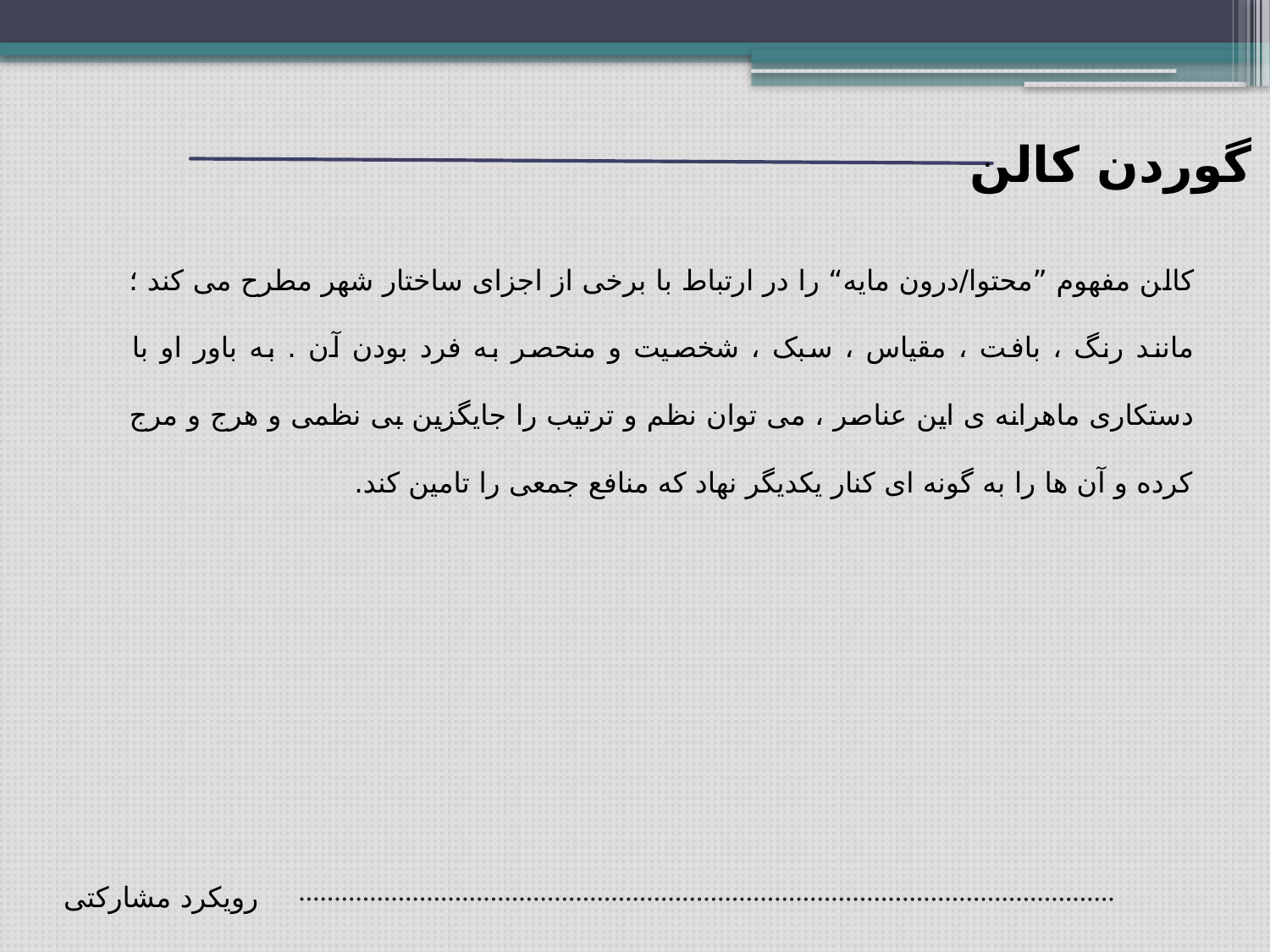

گوردن کالن
کالن مفهوم ”محتوا/درون مایه“ را در ارتباط با برخی از اجزای ساختار شهر مطرح می کند ؛ مانند رنگ ، بافت ، مقیاس ، سبک ، شخصیت و منحصر به فرد بودن آن . به باور او با دستکاری ماهرانه ی این عناصر ، می توان نظم و ترتیب را جایگزین بی نظمی و هرج و مرج کرده و آن ها را به گونه ای کنار یکدیگر نهاد که منافع جمعی را تامین کند.
رویکرد مشارکتی